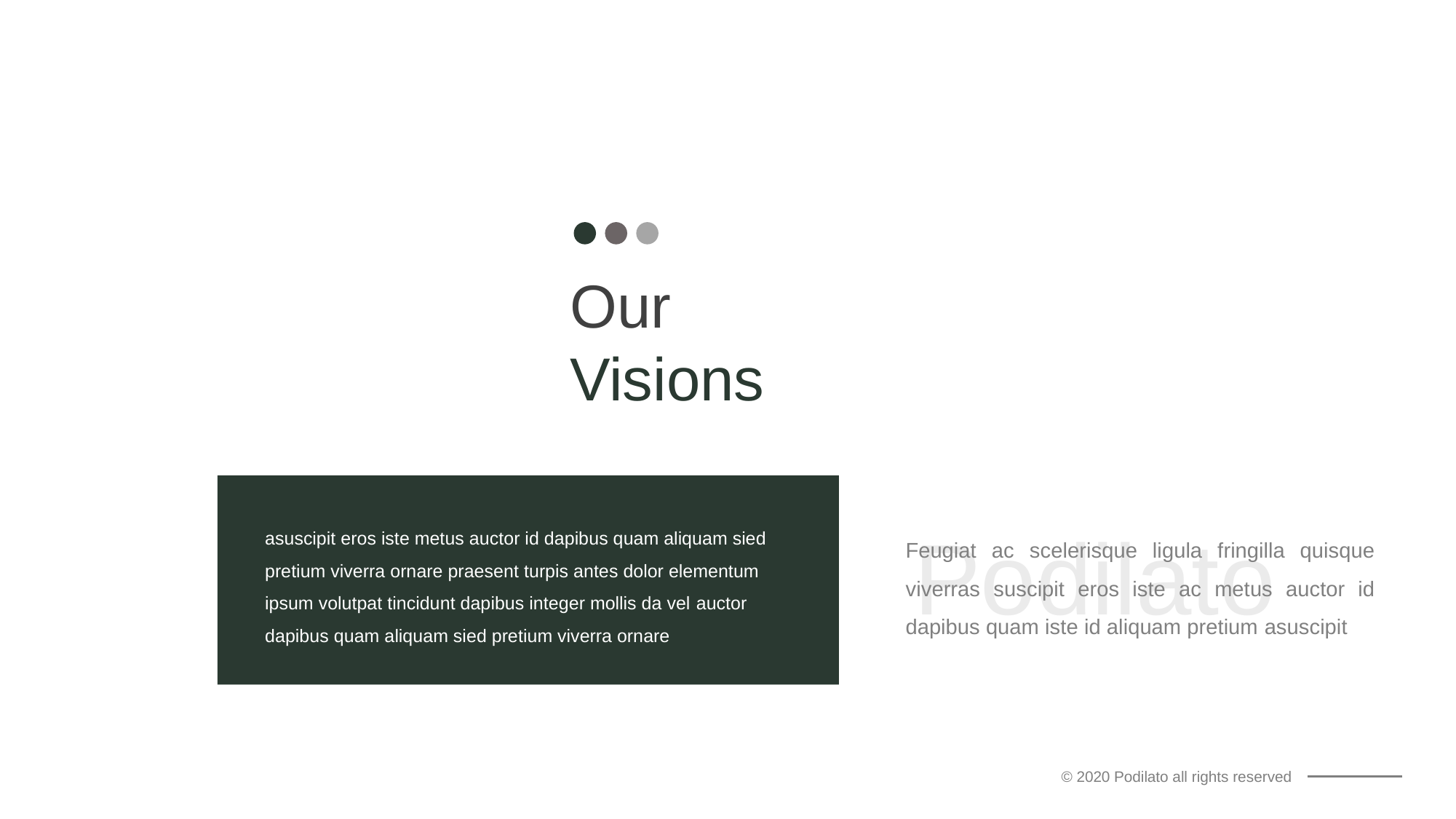

Our Visions

Podilato
asuscipit eros iste metus auctor id dapibus quam aliquam sied pretium viverra ornare praesent turpis antes dolor elementum ipsum volutpat tincidunt dapibus integer mollis da vel auctor  dapibus quam aliquam sied pretium viverra ornare
Feugiat ac scelerisque ligula fringilla quisque viverras suscipit eros iste ac metus auctor id dapibus quam iste id aliquam pretium asuscipit
© 2020 Podilato all rights reserved